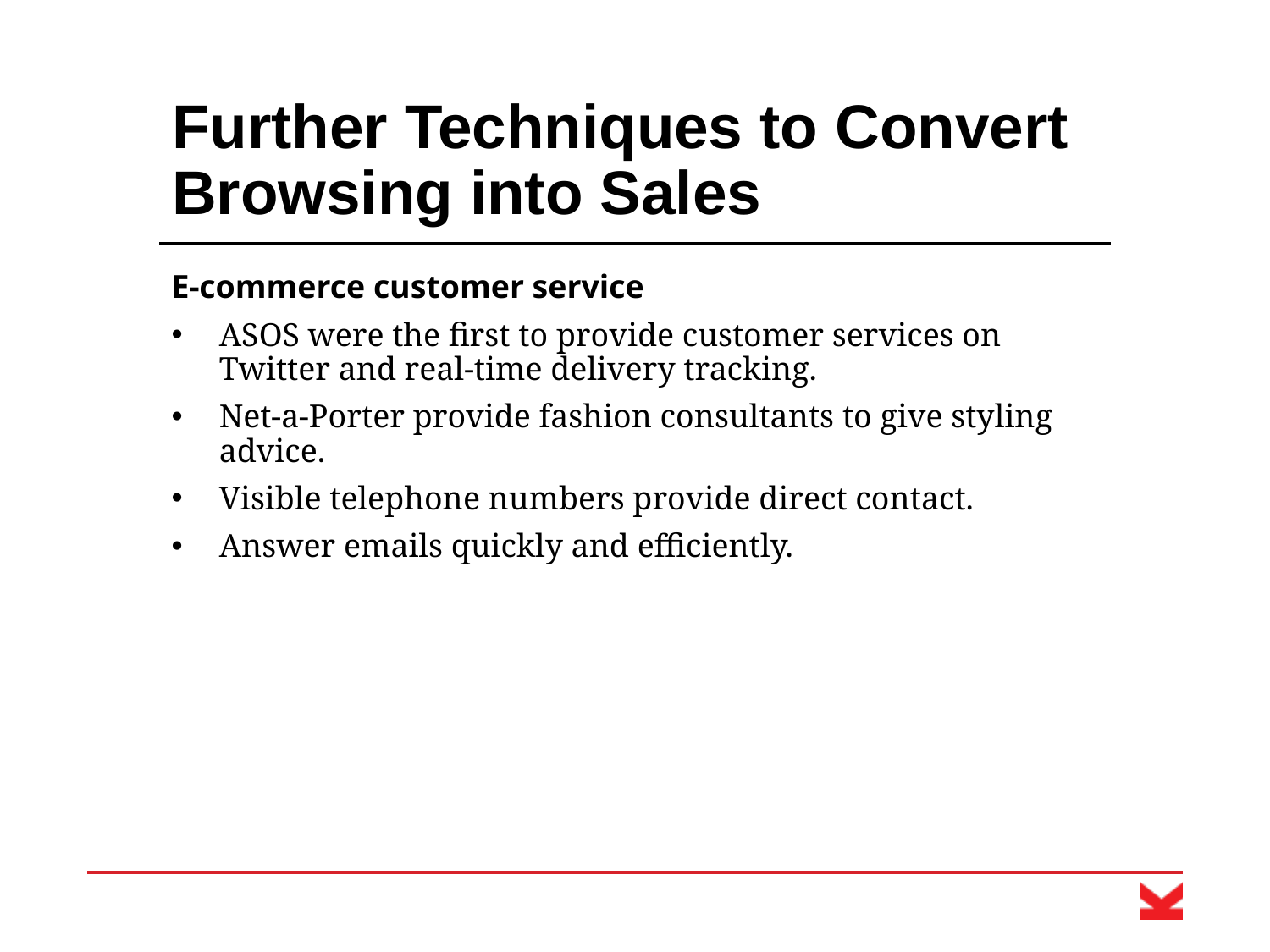

# Further Techniques to Convert Browsing into Sales
E-commerce customer service
ASOS were the first to provide customer services on Twitter and real-time delivery tracking.
Net-a-Porter provide fashion consultants to give styling advice.
Visible telephone numbers provide direct contact.
Answer emails quickly and efficiently.